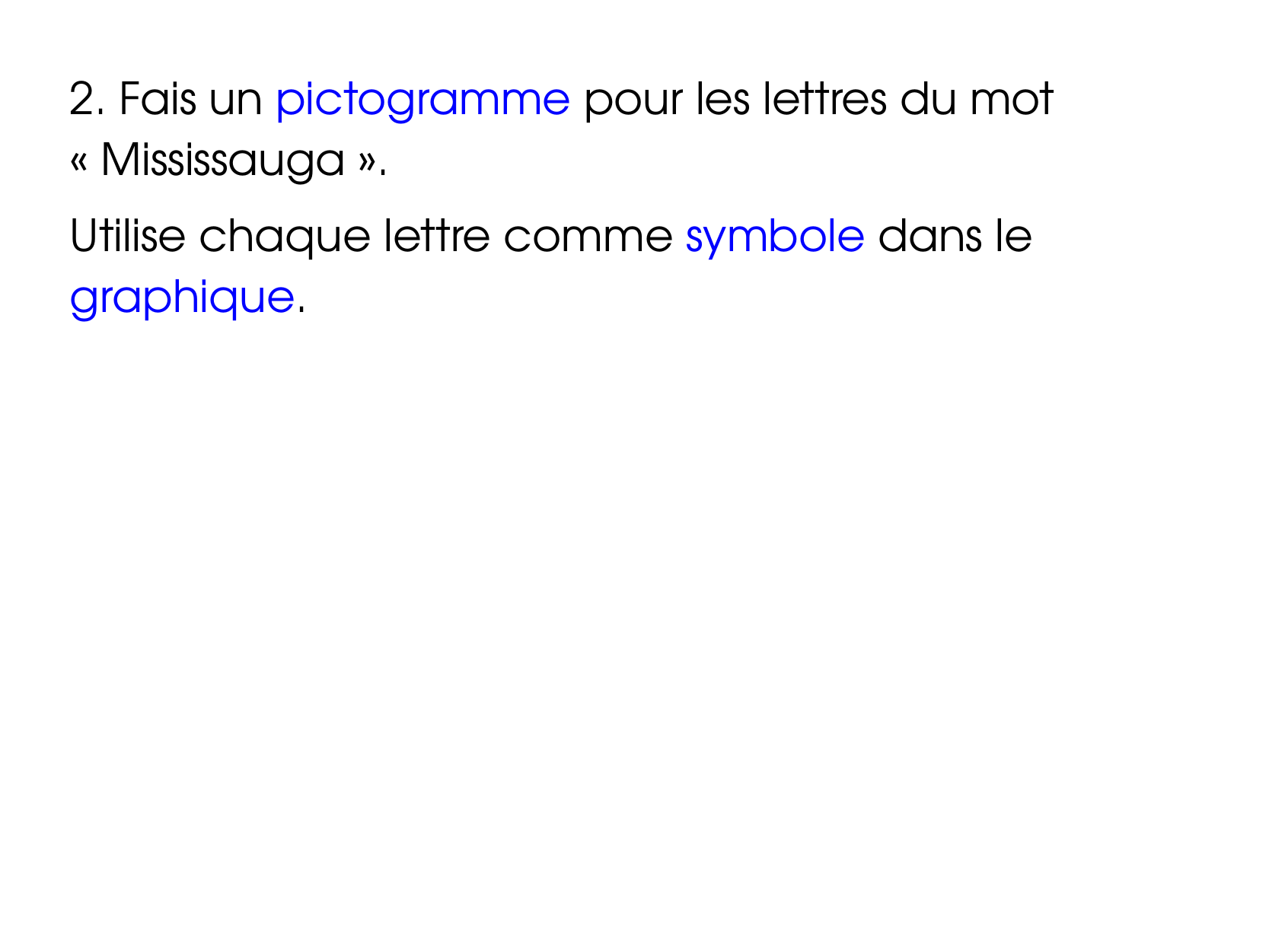

2. Fais un pictogramme pour les lettres du mot « Mississauga ».
Utilise chaque lettre comme symbole dans le graphique.